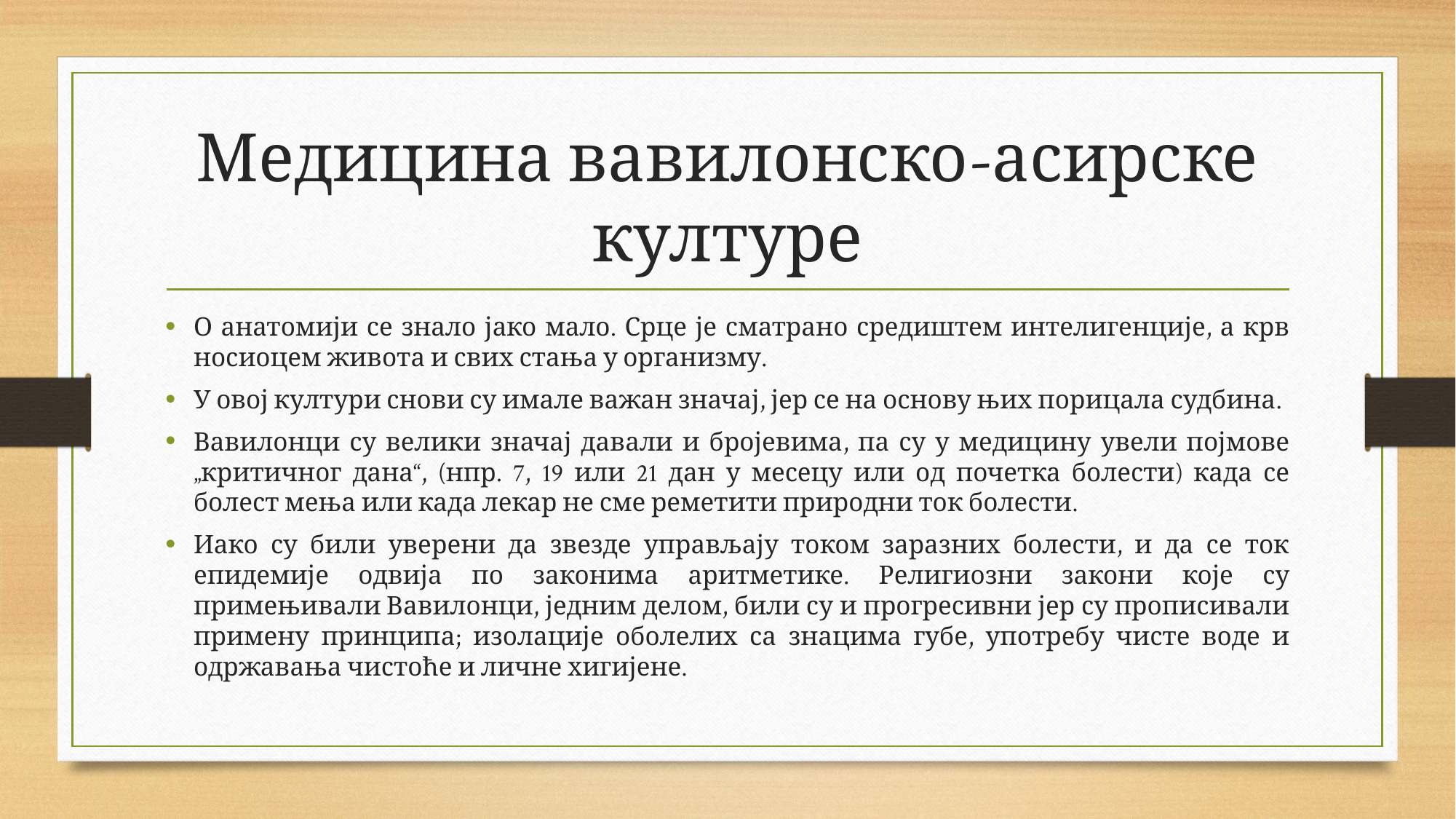

# Медицина вавилонско-асирске културе
О анатомији се знало јако мало. Срце је сматрано средиштем интелигенције, а крв носиоцем живота и свих стања у организму.
У овој култури снови су имале важан значај, јер се на основу њих порицала судбина.
Вавилонци су велики значај давали и бројевима, па су у медицину увели појмове „критичног дана“, (нпр. 7, 19 или 21 дан у месецу или од почетка болести) када се болест мења или када лекар не сме реметити природни ток болести.
Иако су били уверени да звезде управљају током заразних болести, и да се ток епидемије одвија по законима аритметике. Религиозни закони које су примењивали Вавилонци, једним делом, били су и прогресивни јер су прописивали примену принципа; изолације оболелих са знацима губе, употребу чисте воде и одржавања чистоће и личне хигијене.